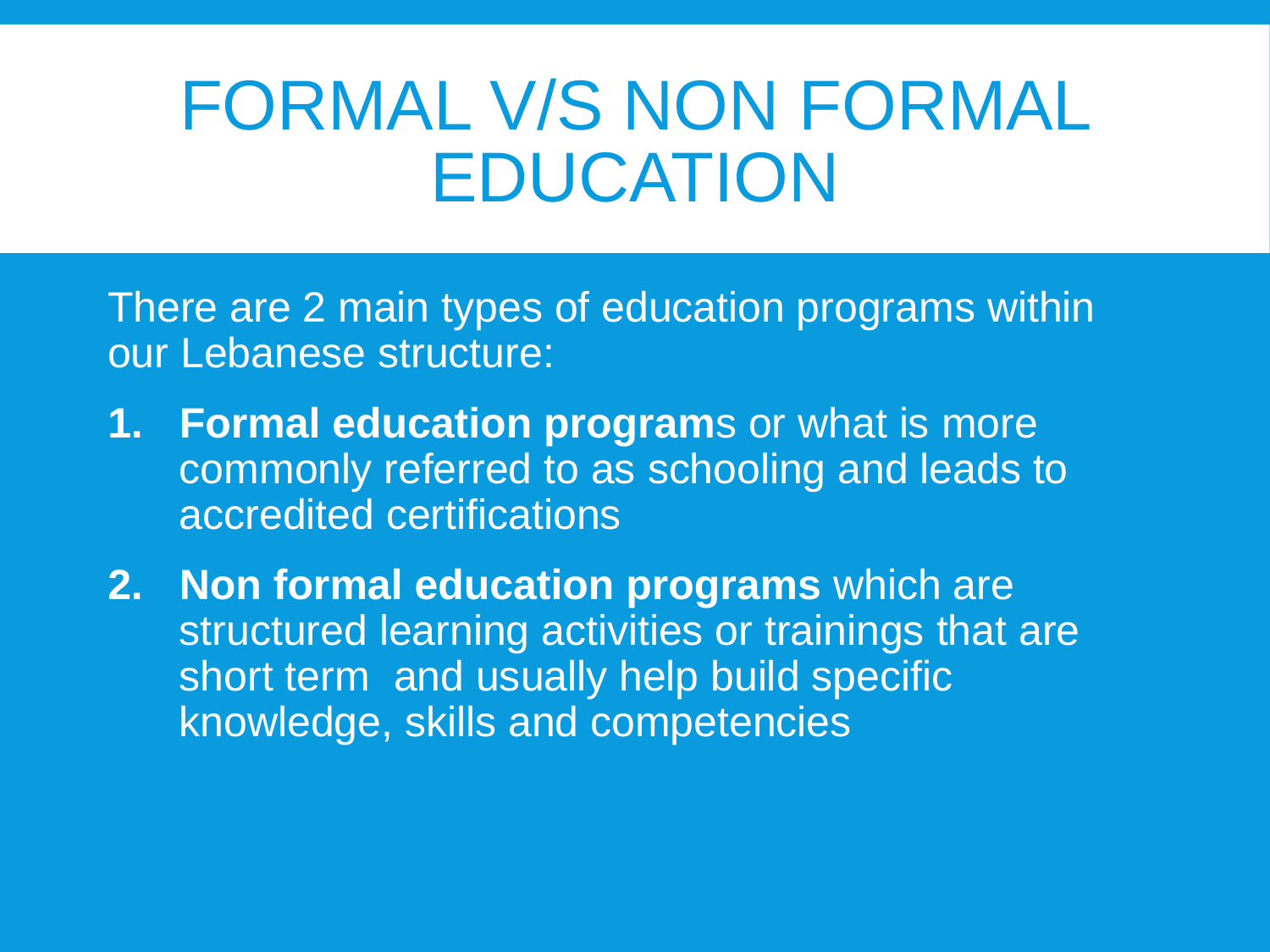

# Formal v/s non Formal education
There are 2 main types of education programs within our Lebanese structure:
Formal education programs or what is more commonly referred to as schooling and leads to accredited certifications
Non formal education programs which are structured learning activities or trainings that are short term  and usually help build specific knowledge, skills and competencies